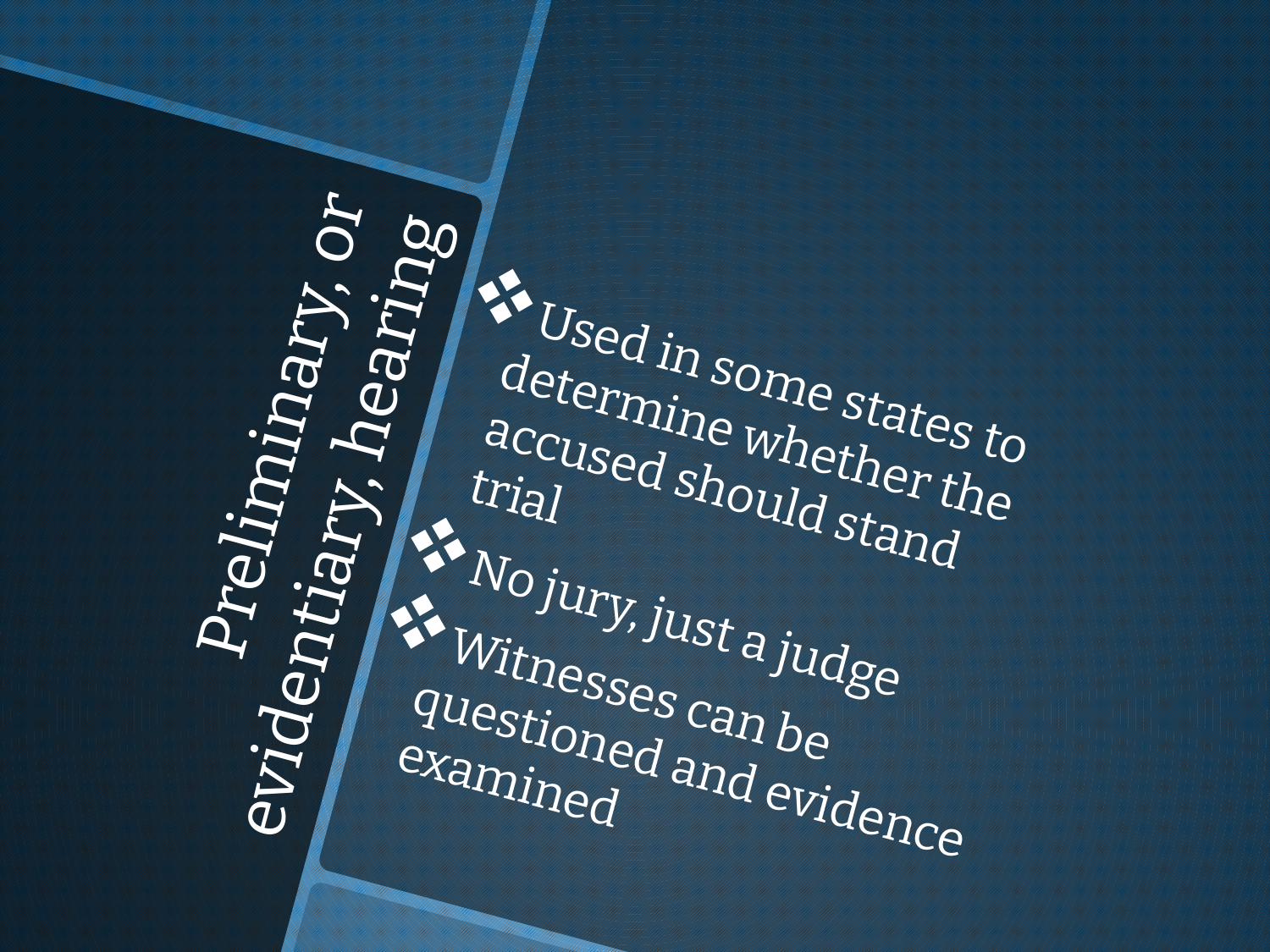

Used in some states to determine whether the accused should stand trial
No jury, just a judge
Witnesses can be questioned and evidence examined

# Preliminary, or evidentiary, hearing